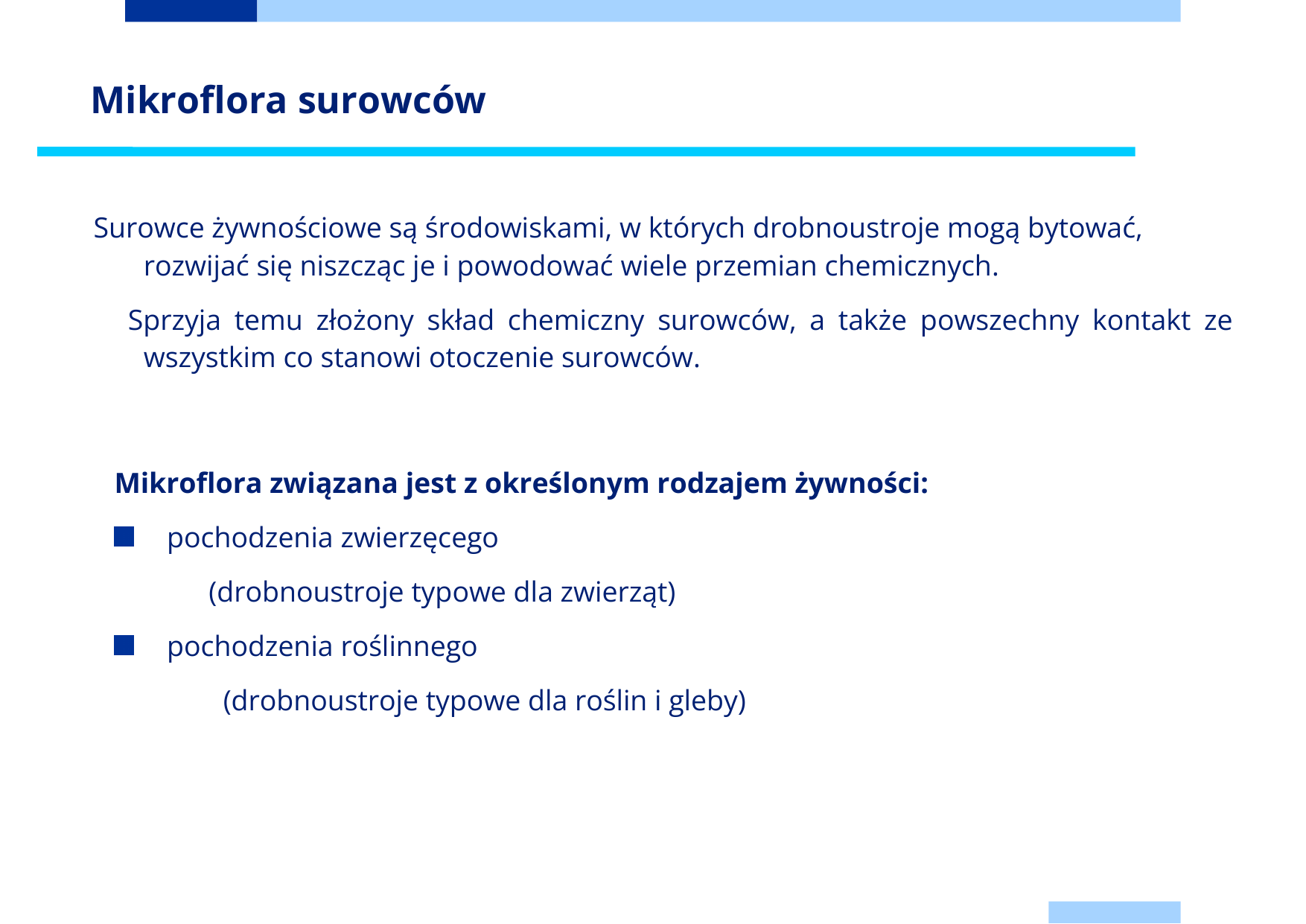

Mikroflora surowców

    Surowce żywnościowe są środowiskami, w których drobnoustroje mogą bytować, rozwijać się niszcząc je i powodować wiele przemian chemicznych.
     Sprzyja temu złożony skład chemiczny surowców, a także powszechny kontakt ze wszystkim co stanowi otoczenie surowców.

Mikroflora związana jest z określonym rodzajem żywności:
   pochodzenia zwierzęcego
             (drobnoustroje typowe dla zwierząt)
   pochodzenia roślinnego
               (drobnoustroje typowe dla roślin i gleby)